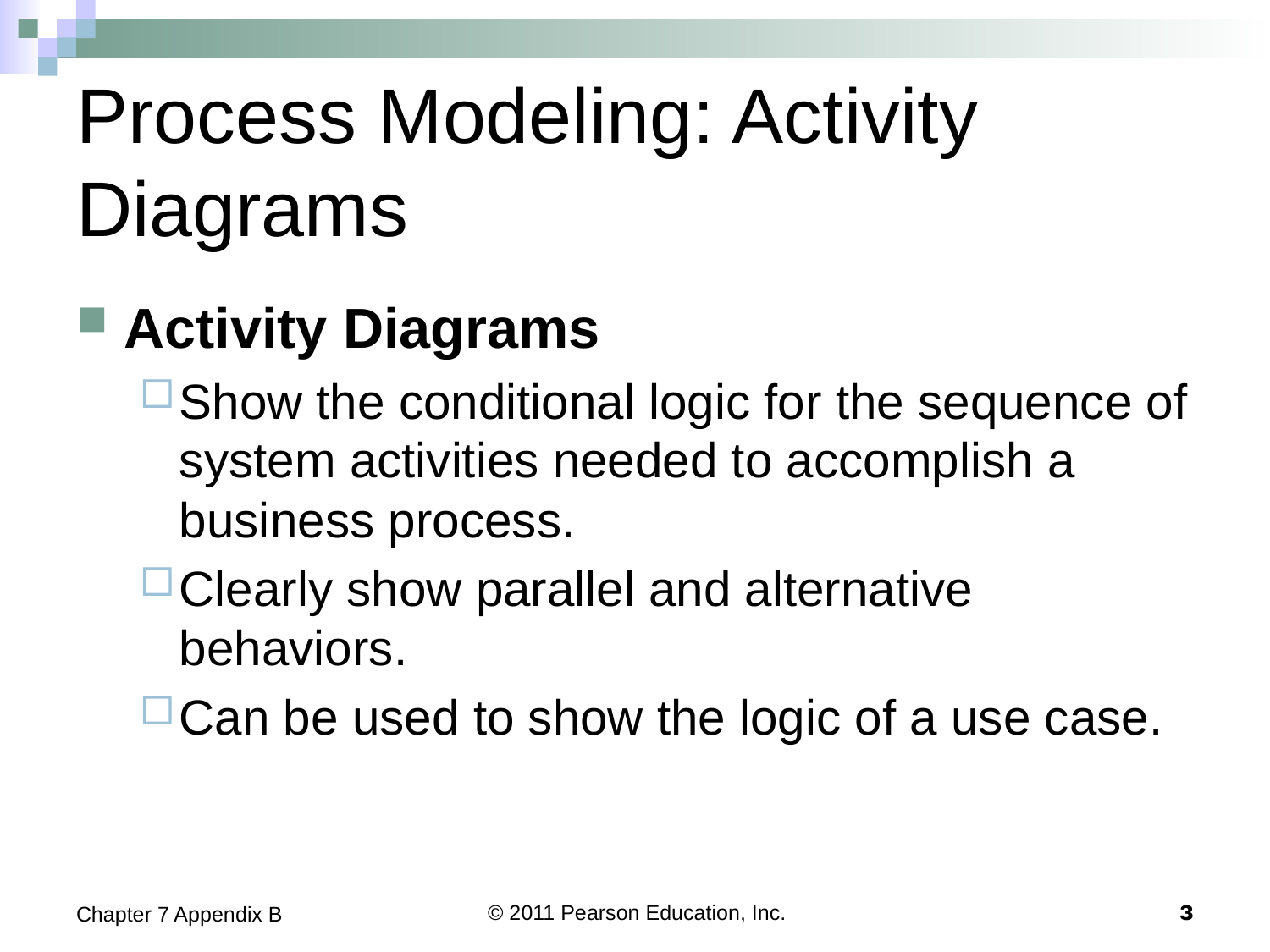

# Process Modeling: Activity Diagrams
Activity Diagrams
Show the conditional logic for the sequence of system activities needed to accomplish a business process.
Clearly show parallel and alternative behaviors.
Can be used to show the logic of a use case.
Chapter 7 Appendix B
© 2011 Pearson Education, Inc.
3